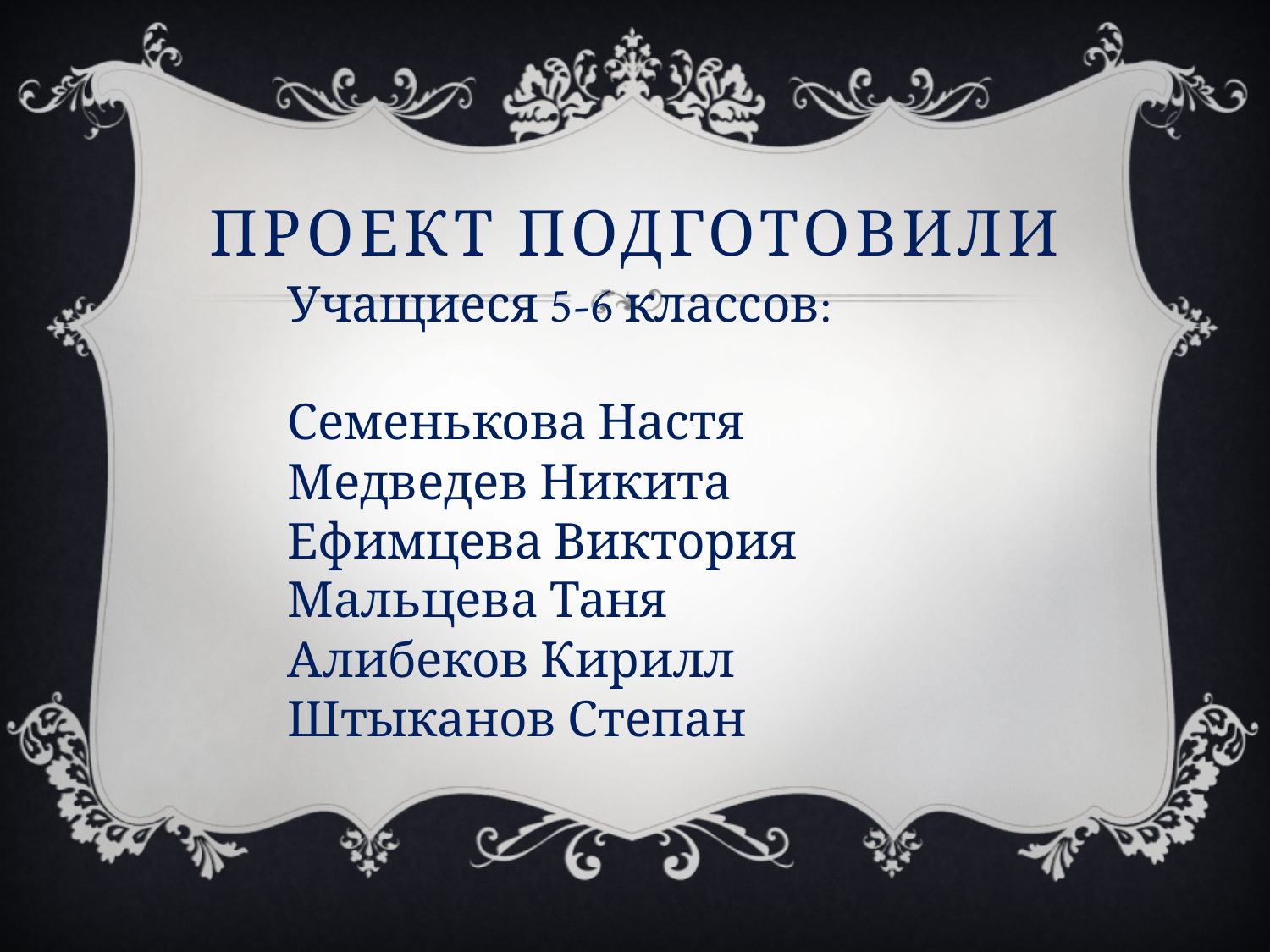

# Проект подготовили
Учащиеся 5-6 классов:

Семенькова Настя
Медведев Никита
Ефимцева Виктория
Мальцева Таня
Алибеков Кирилл
Штыканов Степан